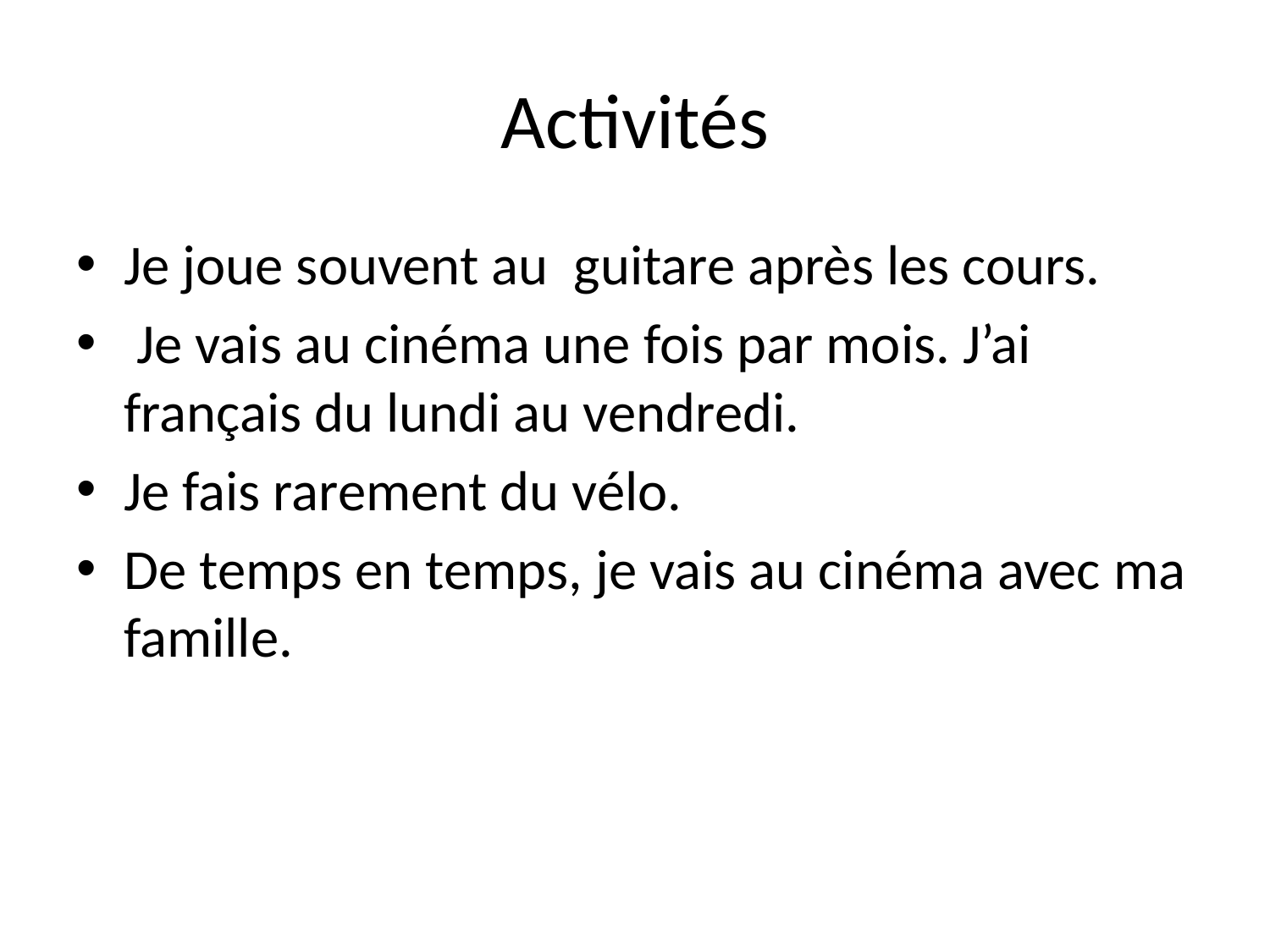

# Activités
Je joue souvent au  guitare après les cours.
 Je vais au cinéma une fois par mois. J’ai français du lundi au vendredi.
Je fais rarement du vélo.
De temps en temps, je vais au cinéma avec ma famille.